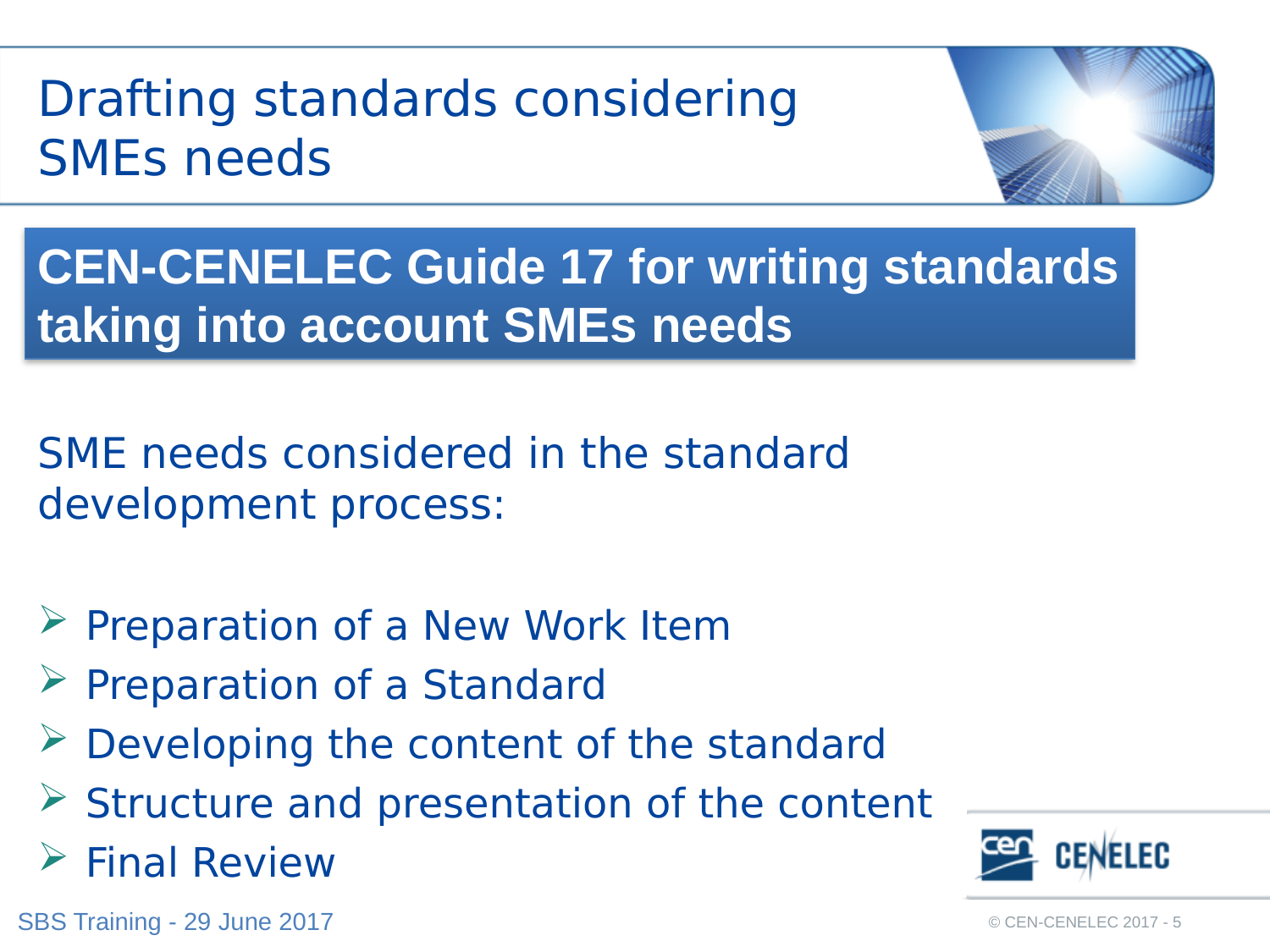

# Drafting standards considering SMEs needs
CEN-CENELEC Guide 17 for writing standards taking into account SMEs needs
SME needs considered in the standard development process:

Preparation of a New Work Item
Preparation of a Standard
Developing the content of the standard
Structure and presentation of the content
Final Review